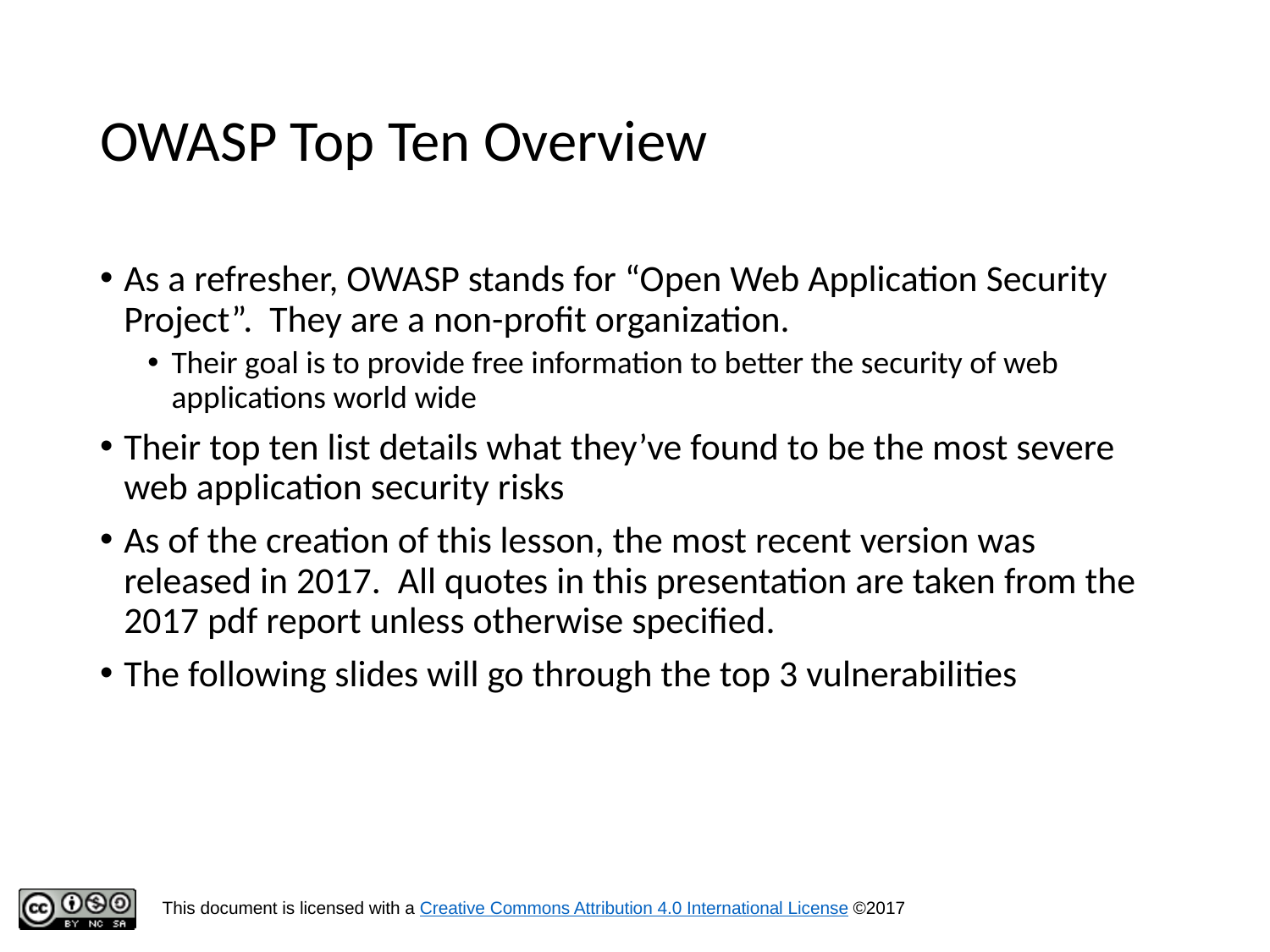

# OWASP Top Ten Overview
As a refresher, OWASP stands for “Open Web Application Security Project”.  They are a non-profit organization.
Their goal is to provide free information to better the security of web applications world wide
Their top ten list details what they’ve found to be the most severe web application security risks
As of the creation of this lesson, the most recent version was released in 2017.  All quotes in this presentation are taken from the 2017 pdf report unless otherwise specified.
The following slides will go through the top 3 vulnerabilities